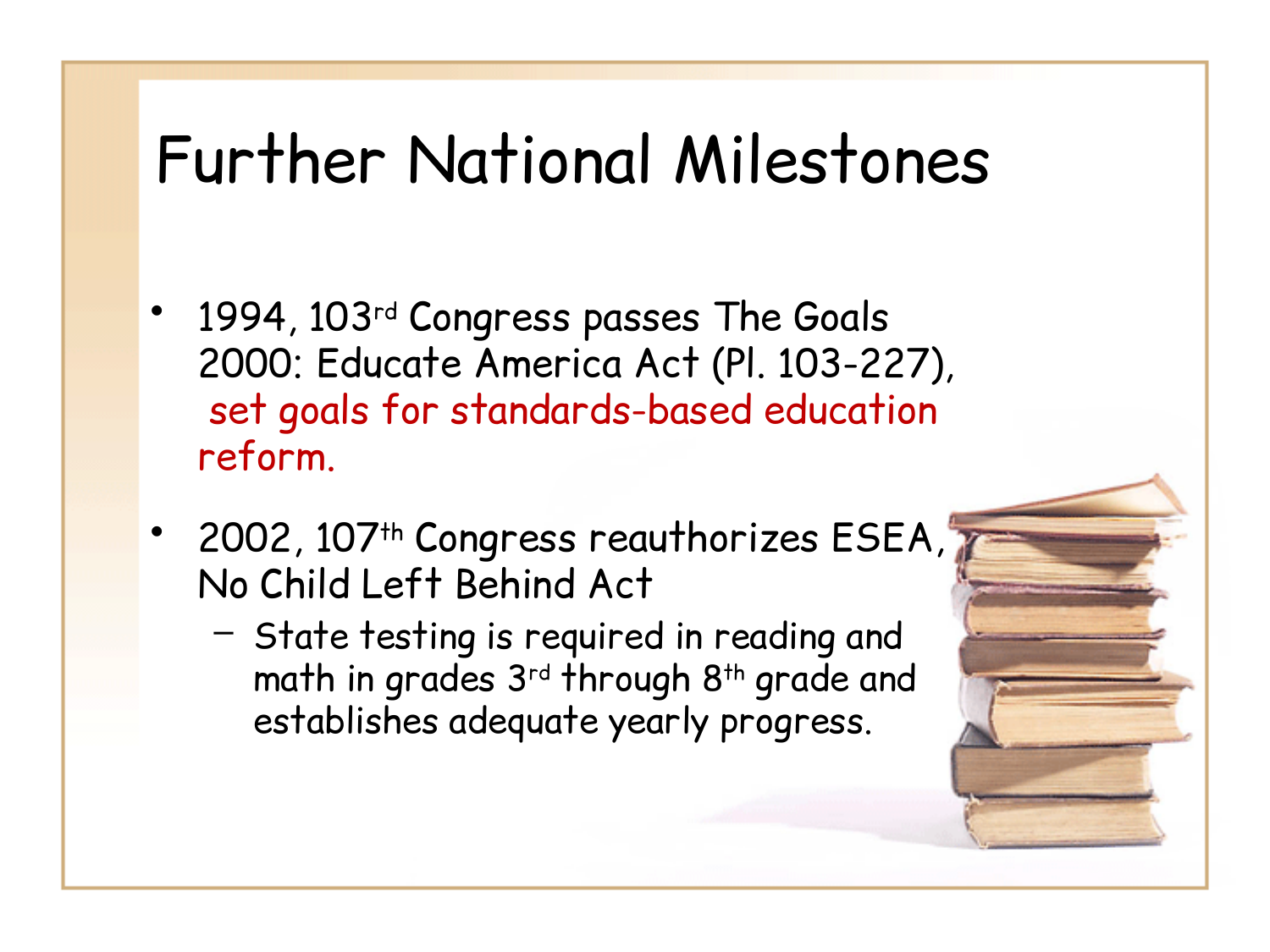

# Further National Milestones
1994, 103rd Congress passes The Goals 2000: Educate America Act (Pl. 103-227),  set goals for standards-based education reform.

2002, 107th Congress reauthorizes ESEA, No Child Left Behind Act
State testing is required in reading and math in grades 3rd through 8th grade and establishes adequate yearly progress.